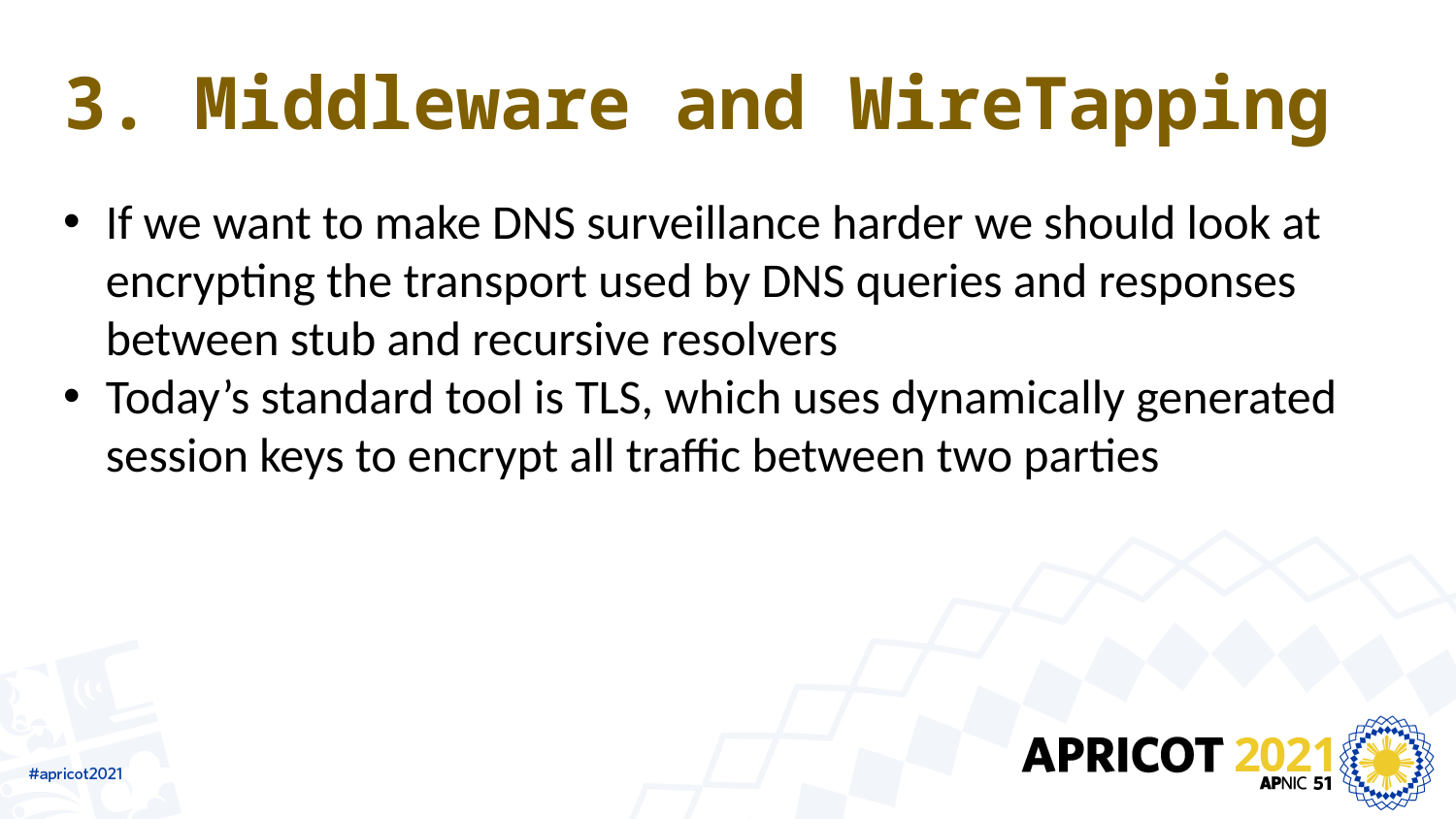

# 3. Middleware and WireTapping
If we want to make DNS surveillance harder we should look at encrypting the transport used by DNS queries and responses between stub and recursive resolvers
Today’s standard tool is TLS, which uses dynamically generated session keys to encrypt all traffic between two parties